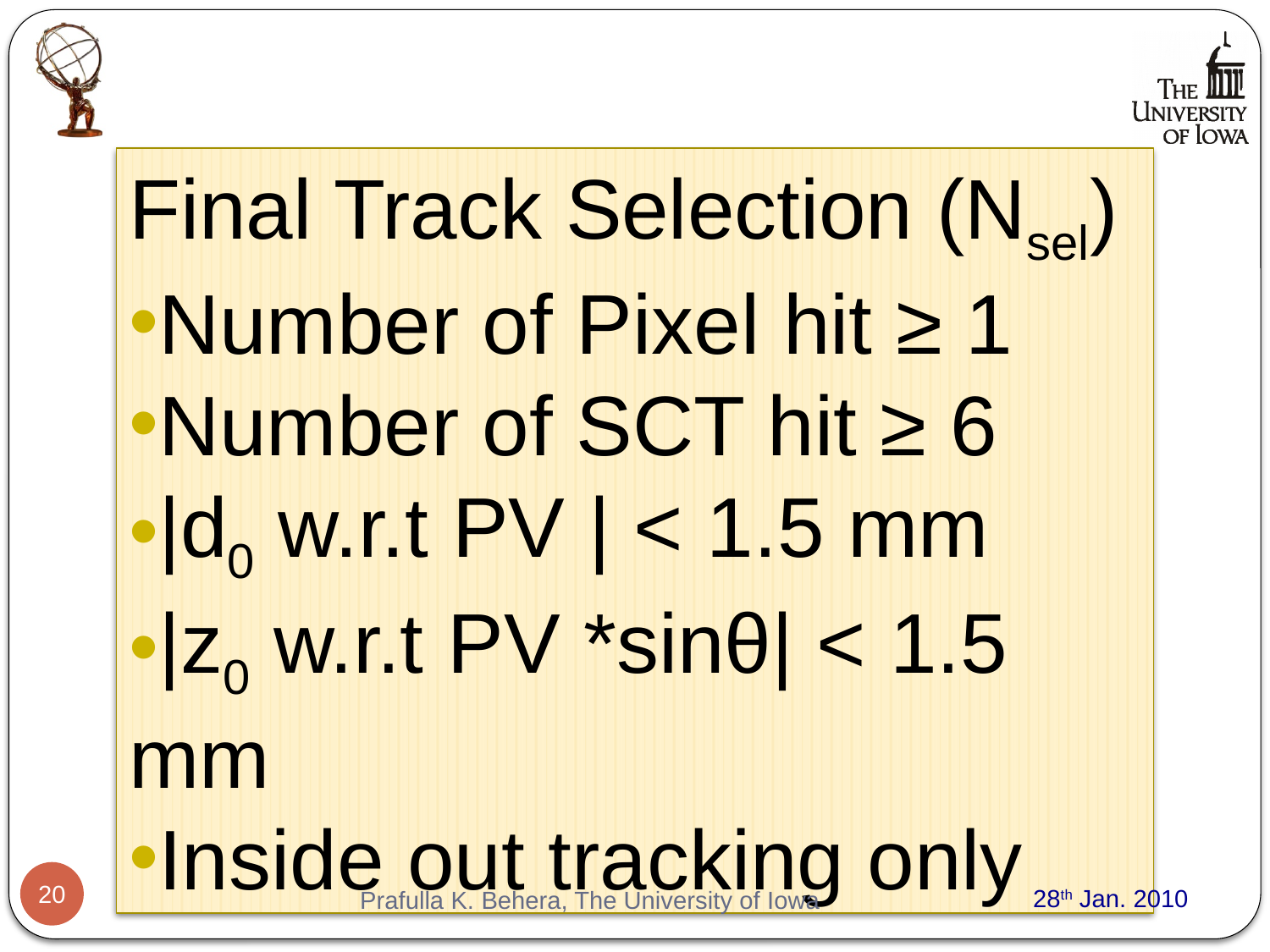

Final Track Selection (Nsel)
Number of Pixel hit ≥ 1
Number of SCT hit ≥ 6
|d0 w.r.t PV | < 1.5 mm
|z0 w.r.t PV *sinθ| < 1.5 mm
Inside out tracking only
20
28th Jan. 2010
Prafulla K. Behera, The University of Iowa